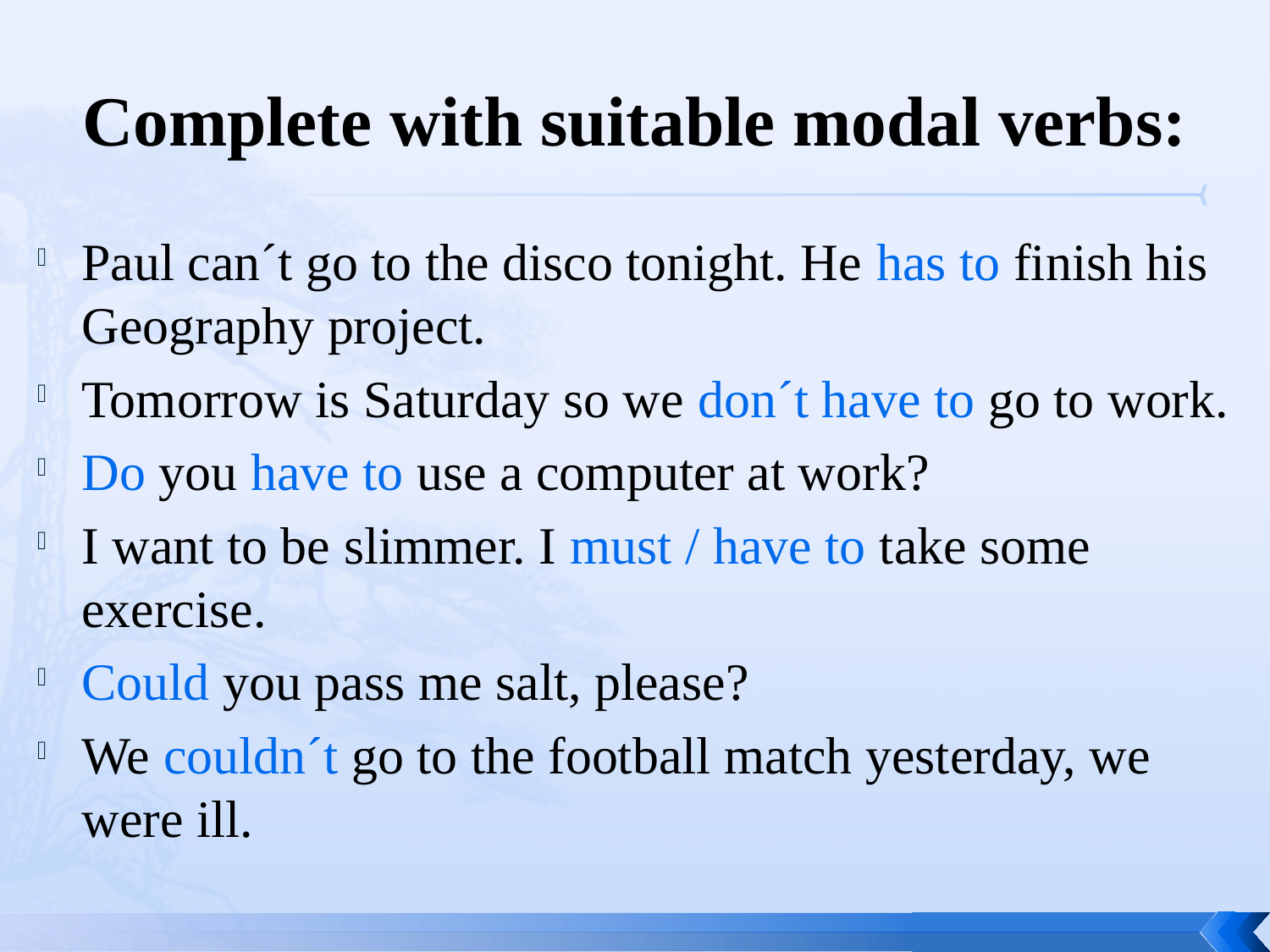

# Complete with suitable modal verbs:
Paul can´t go to the disco tonight. He has to finish his Geography project.
Tomorrow is Saturday so we don´t have to go to work.
Do you have to use a computer at work?
I want to be slimmer. I must / have to take some exercise.
Could you pass me salt, please?
We couldn´t go to the football match yesterday, we were ill.